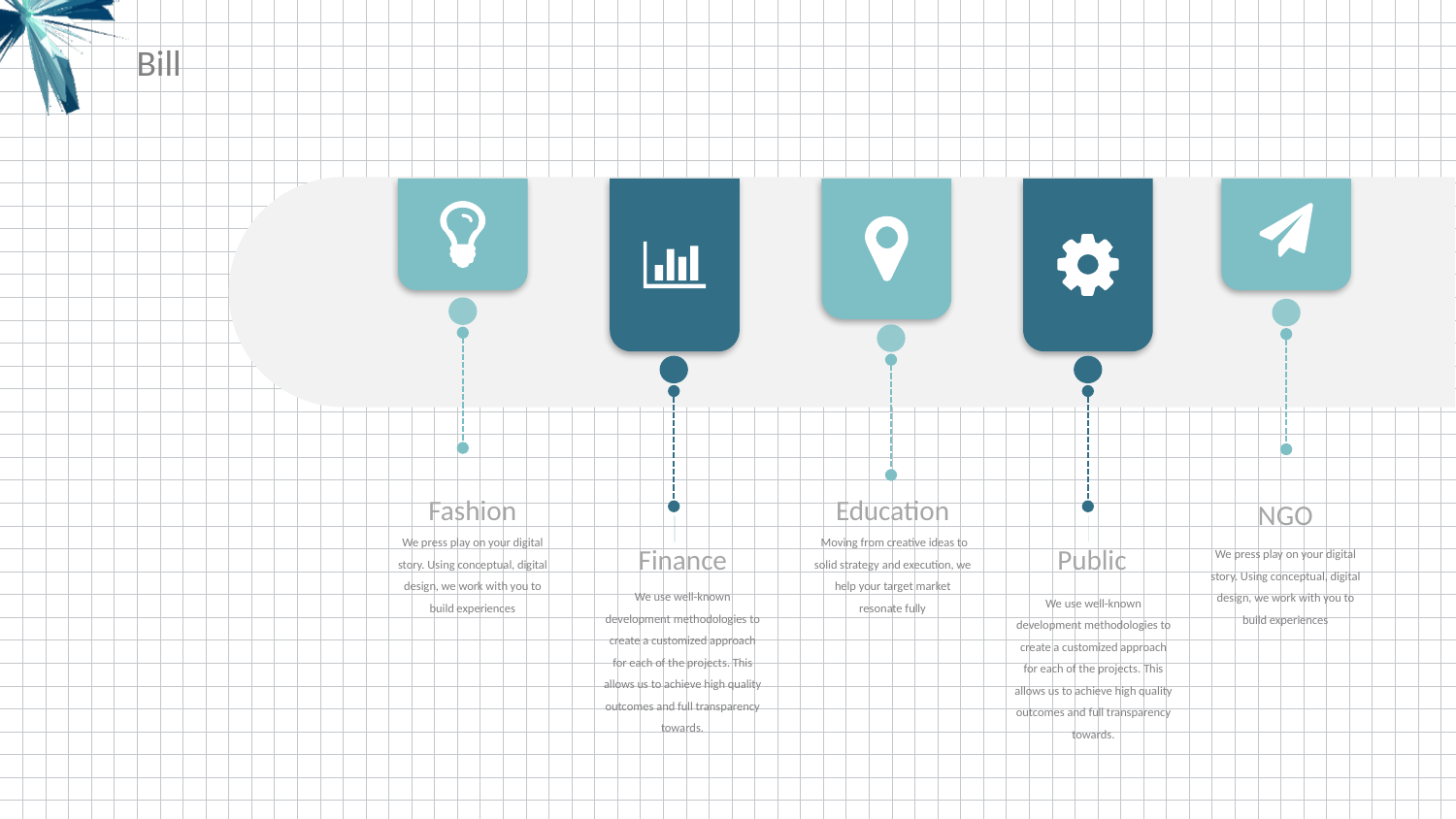

Bill

Education
 Moving from creative ideas to solid strategy and execution, we help your target market resonate fully
Fashion
We press play on your digital story. Using conceptual, digital design, we work with you to build experiences
NGO
We press play on your digital story. Using conceptual, digital design, we work with you to build experiences
Public
We use well-known development methodologies to create a customized approach for each of the projects. This allows us to achieve high quality outcomes and full transparency towards.
Finance
We use well-known development methodologies to create a customized approach for each of the projects. This allows us to achieve high quality outcomes and full transparency towards.